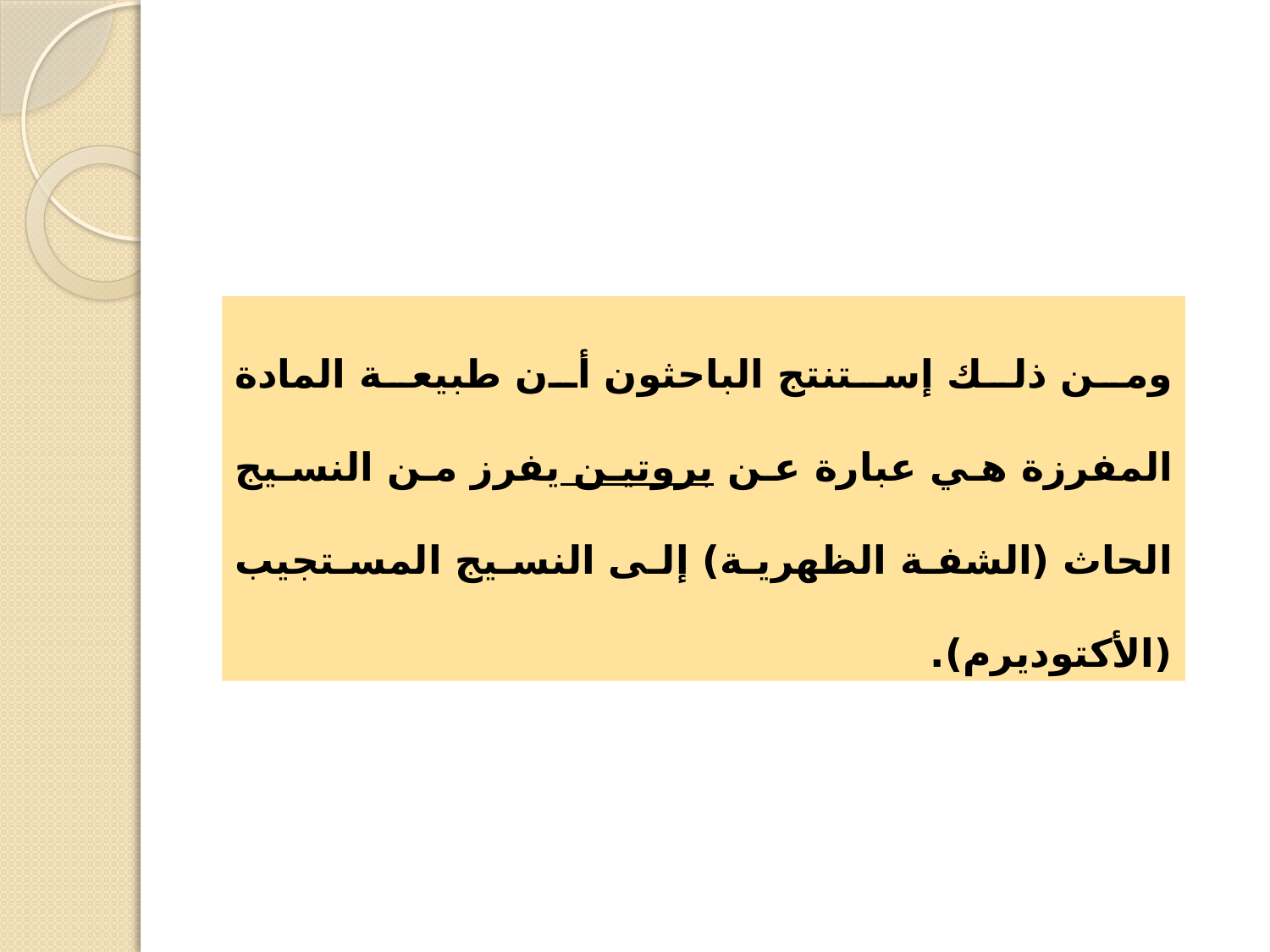

ومن ذلك إستنتج الباحثون أن طبيعة المادة المفرزة هي عبارة عن بروتين يفرز من النسيج الحاث (الشفة الظهرية) إلى النسيج المستجيب (الأكتوديرم).